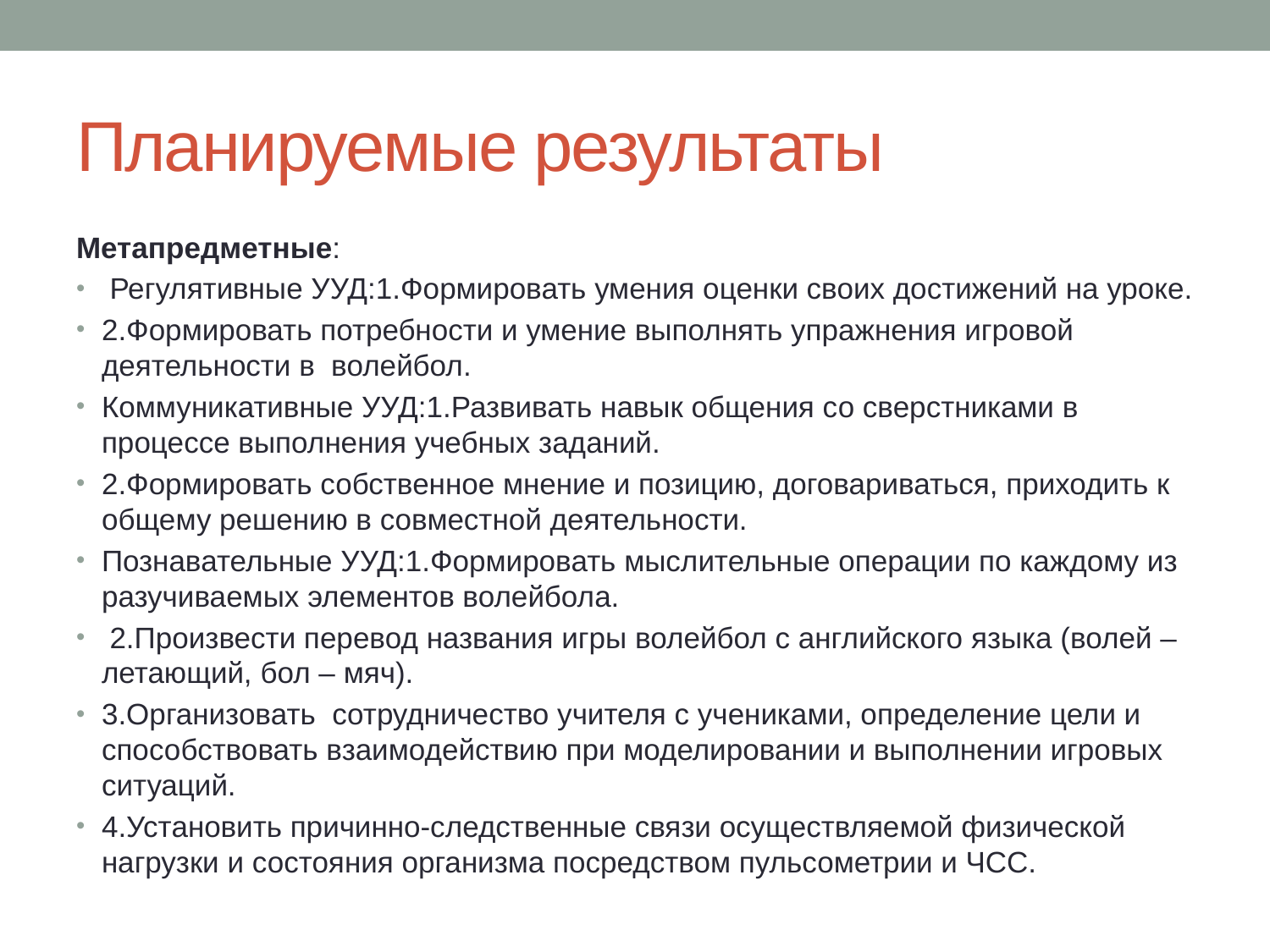

# Планируемые результаты
Метапредметные:
 Регулятивные УУД:1.Формировать умения оценки своих достижений на уроке.
2.Формировать потребности и умение выполнять упражнения игровой деятельности в  волейбол.
Коммуникативные УУД:1.Развивать навык общения со сверстниками в процессе выполнения учебных заданий.
2.Формировать собственное мнение и позицию, договариваться, приходить к общему решению в совместной деятельности.
Познавательные УУД:1.Формировать мыслительные операции по каждому из разучиваемых элементов волейбола.
 2.Произвести перевод названия игры волейбол с английского языка (волей – летающий, бол – мяч).
3.Организовать  сотрудничество учителя с учениками, определение цели и способствовать взаимодействию при моделировании и выполнении игровых ситуаций.
4.Установить причинно-следственные связи осуществляемой физической нагрузки и состояния организма посредством пульсометрии и ЧСС.